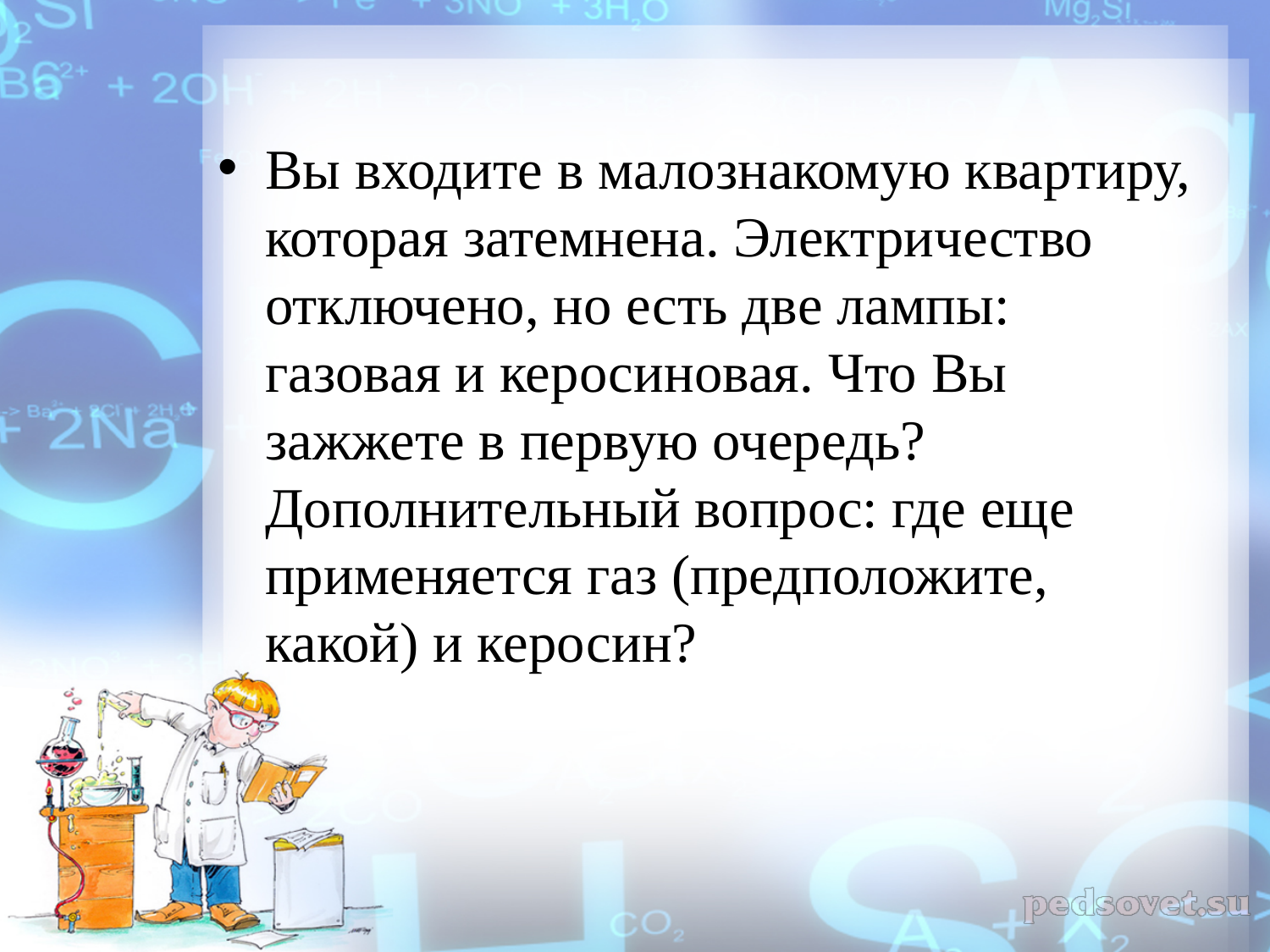

Вы входите в малознакомую квартиру, которая затемнена. Электричество отключено, но есть две лампы: газовая и керосиновая. Что Вы зажжете в первую очередь?
Дополнительный вопрос: где еще применяется газ (предположите, какой) и керосин?